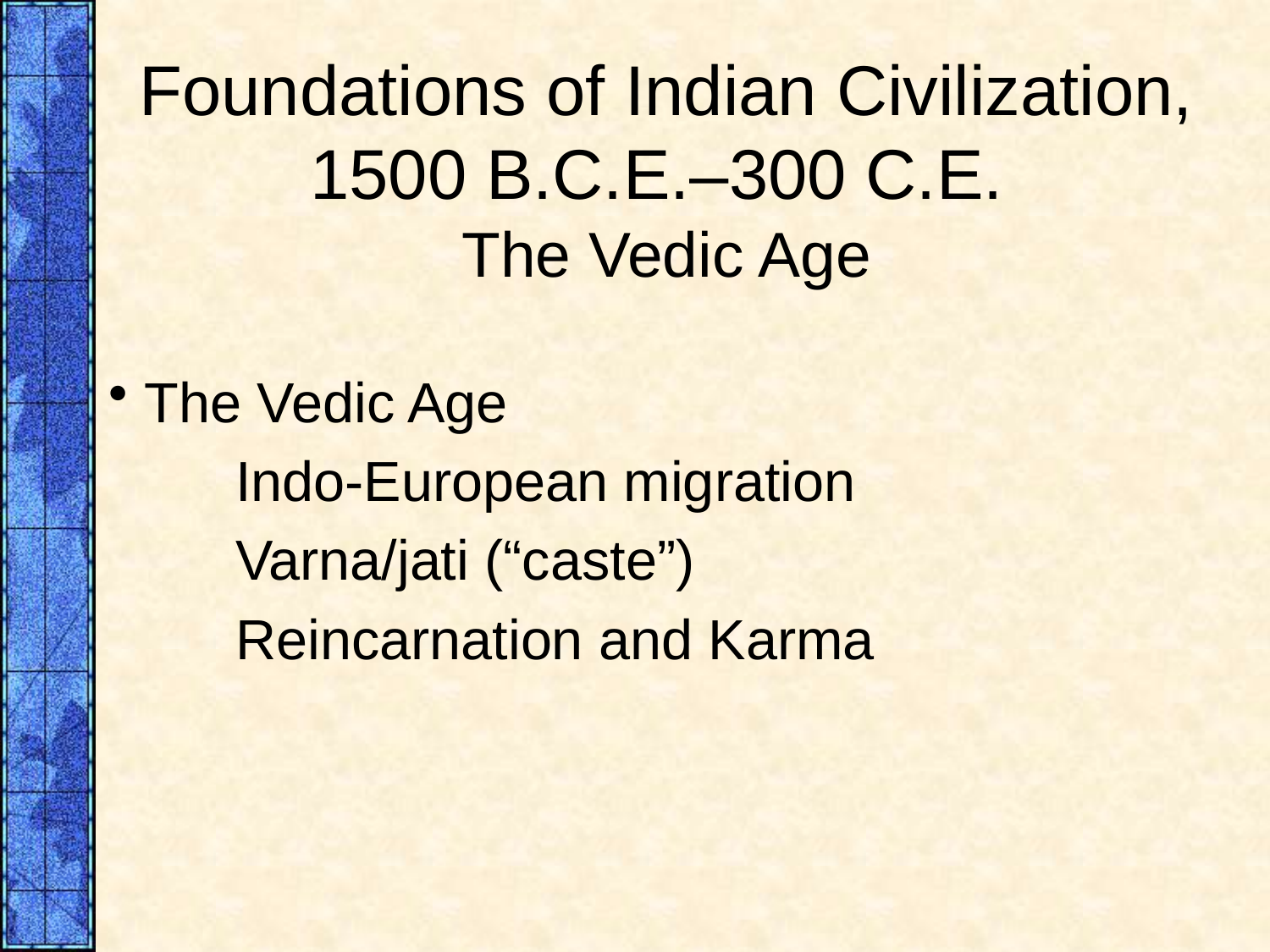

# Foundations of Indian Civilization, 1500 B.C.E.–300 C.E. The Vedic Age
 The Vedic Age
	Indo-European migration
	Varna/jati (“caste”)
	Reincarnation and Karma